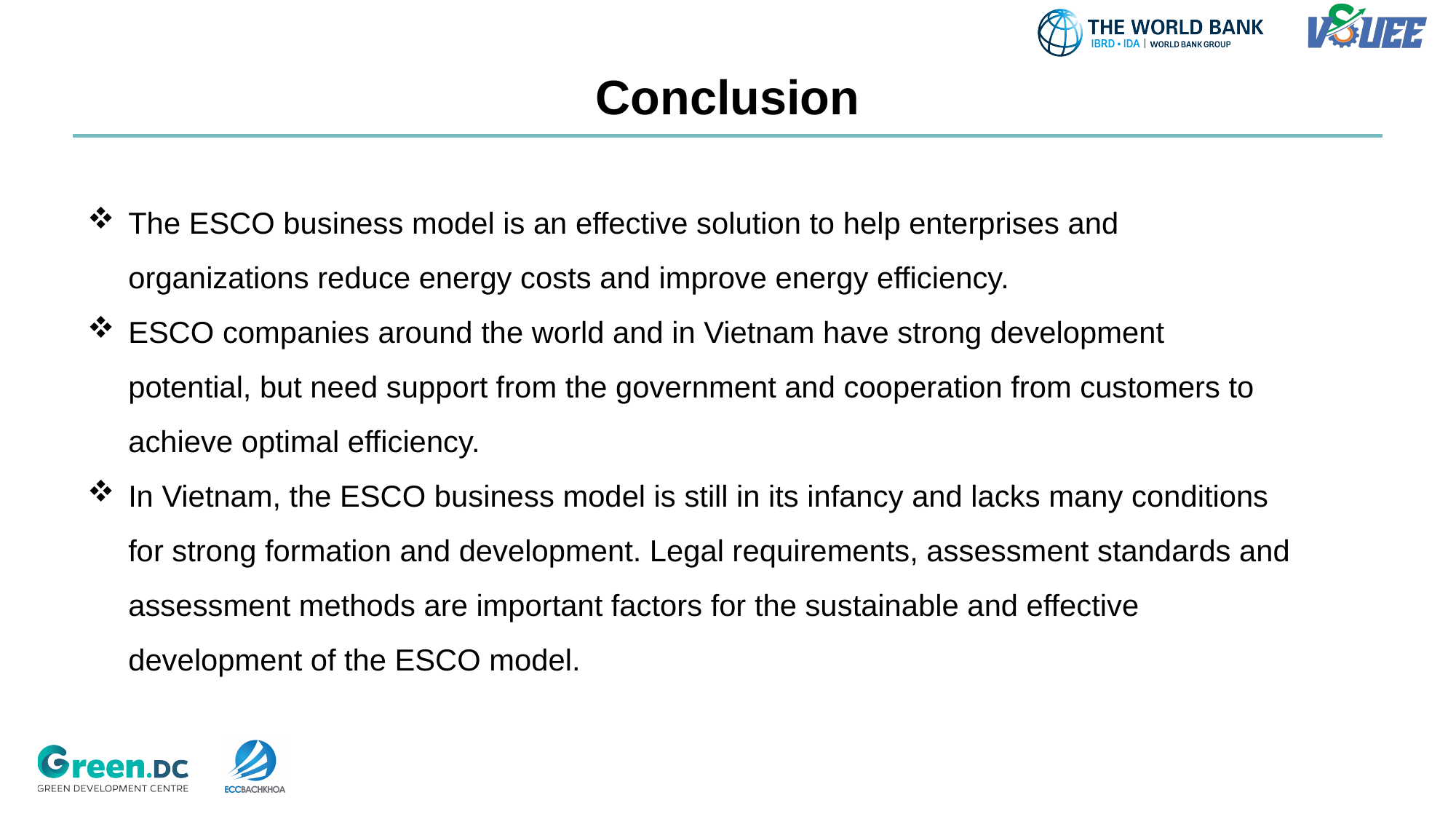

# Conclusion
The ESCO business model is an effective solution to help enterprises and organizations reduce energy costs and improve energy efficiency.
ESCO companies around the world and in Vietnam have strong development potential, but need support from the government and cooperation from customers to achieve optimal efficiency.
In Vietnam, the ESCO business model is still in its infancy and lacks many conditions for strong formation and development. Legal requirements, assessment standards and assessment methods are important factors for the sustainable and effective development of the ESCO model.